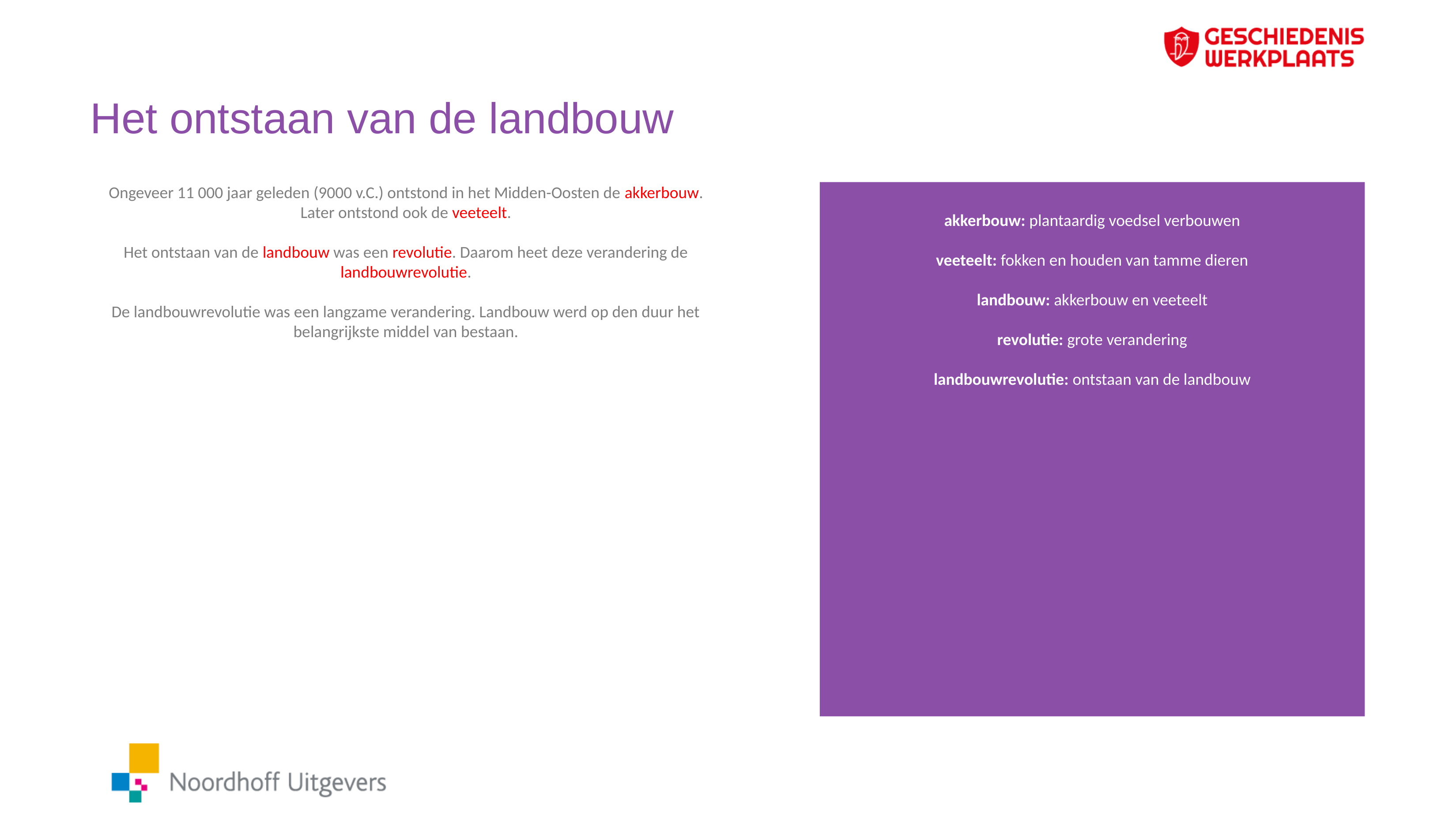

# Het ontstaan van de landbouw
Ongeveer 11 000 jaar geleden (9000 v.C.) ontstond in het Midden-Oosten de akkerbouw. Later ontstond ook de veeteelt.

Het ontstaan van de landbouw was een revolutie. Daarom heet deze verandering de landbouwrevolutie.

De landbouwrevolutie was een langzame verandering. Landbouw werd op den duur het belangrijkste middel van bestaan.

akkerbouw: plantaardig voedsel verbouwen

veeteelt: fokken en houden van tamme dieren

landbouw: akkerbouw en veeteelt

revolutie: grote verandering

landbouwrevolutie: ontstaan van de landbouw